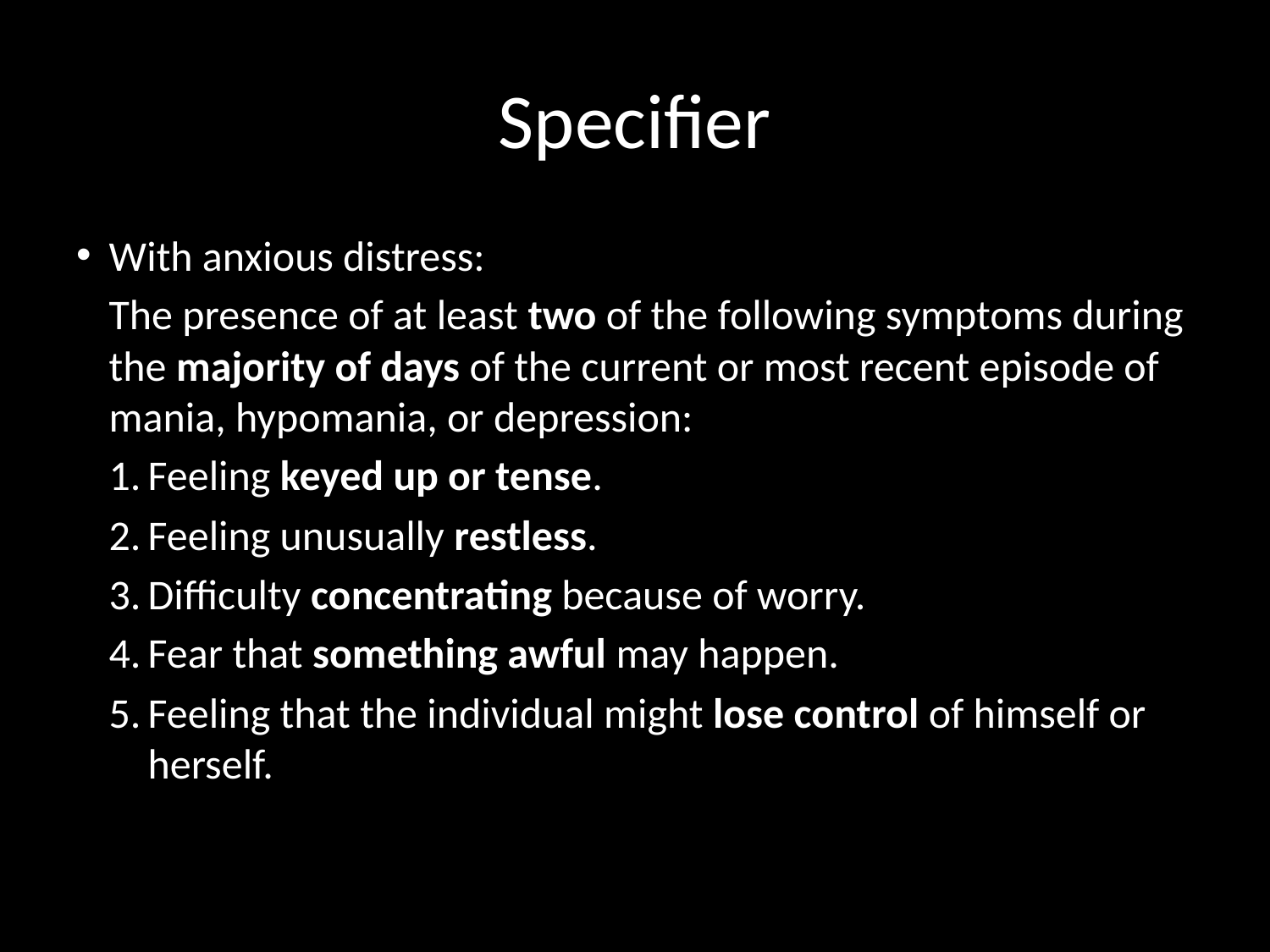

# Specifier
With anxious distress:
The presence of at least two of the following symptoms during the majority of days of the current or most recent episode of mania, hypomania, or depression:
Feeling keyed up or tense.
Feeling unusually restless.
Difficulty concentrating because of worry.
Fear that something awful may happen.
Feeling that the individual might lose control of himself or herself.